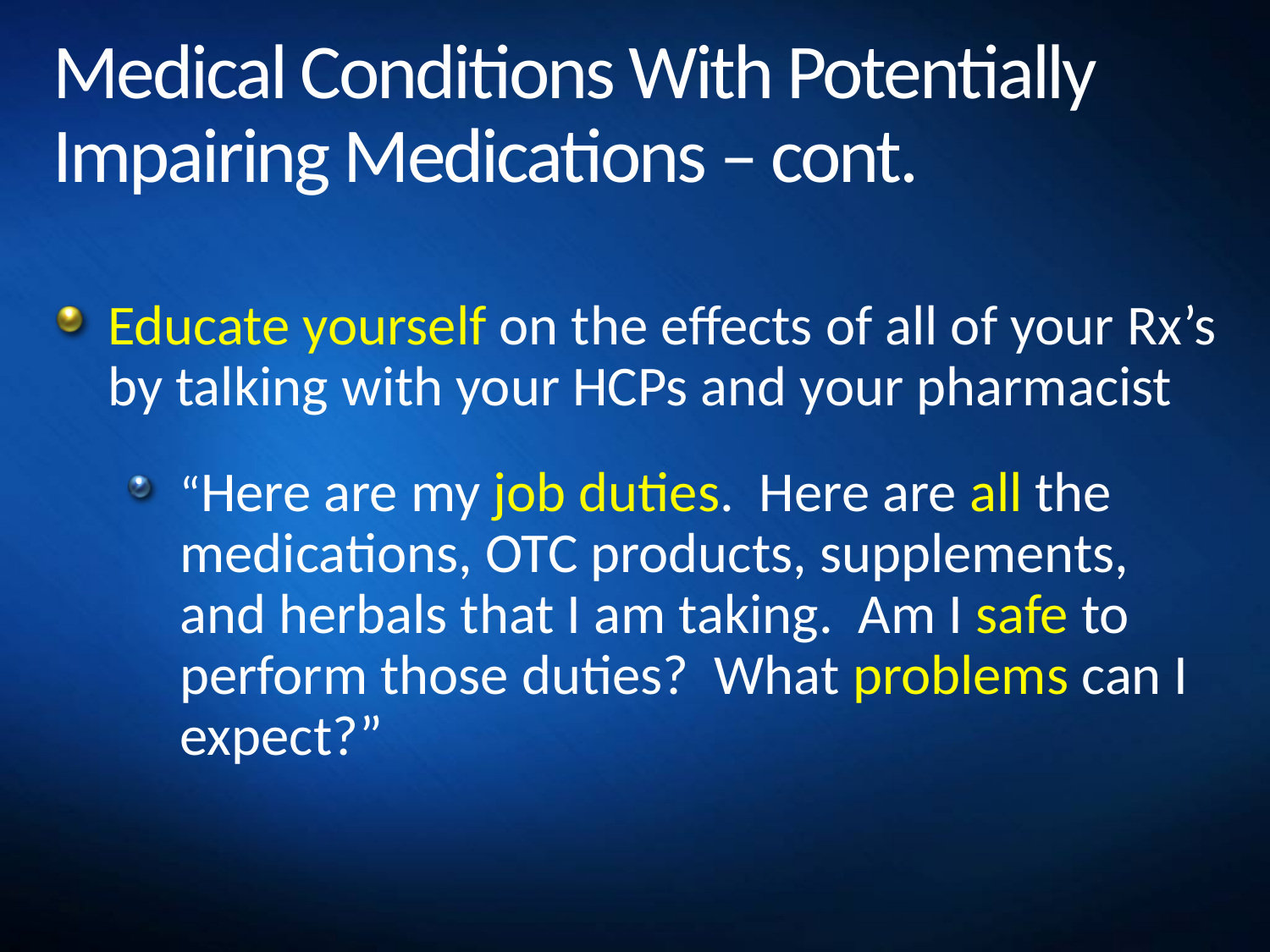

# Medical Conditions With Potentially Impairing Medications – cont.
Educate yourself on the effects of all of your Rx’s by talking with your HCPs and your pharmacist

“Here are my job duties.  Here are all the medications, OTC products, supplements, and herbals that I am taking.  Am I safe to perform those duties?  What problems can I expect?”